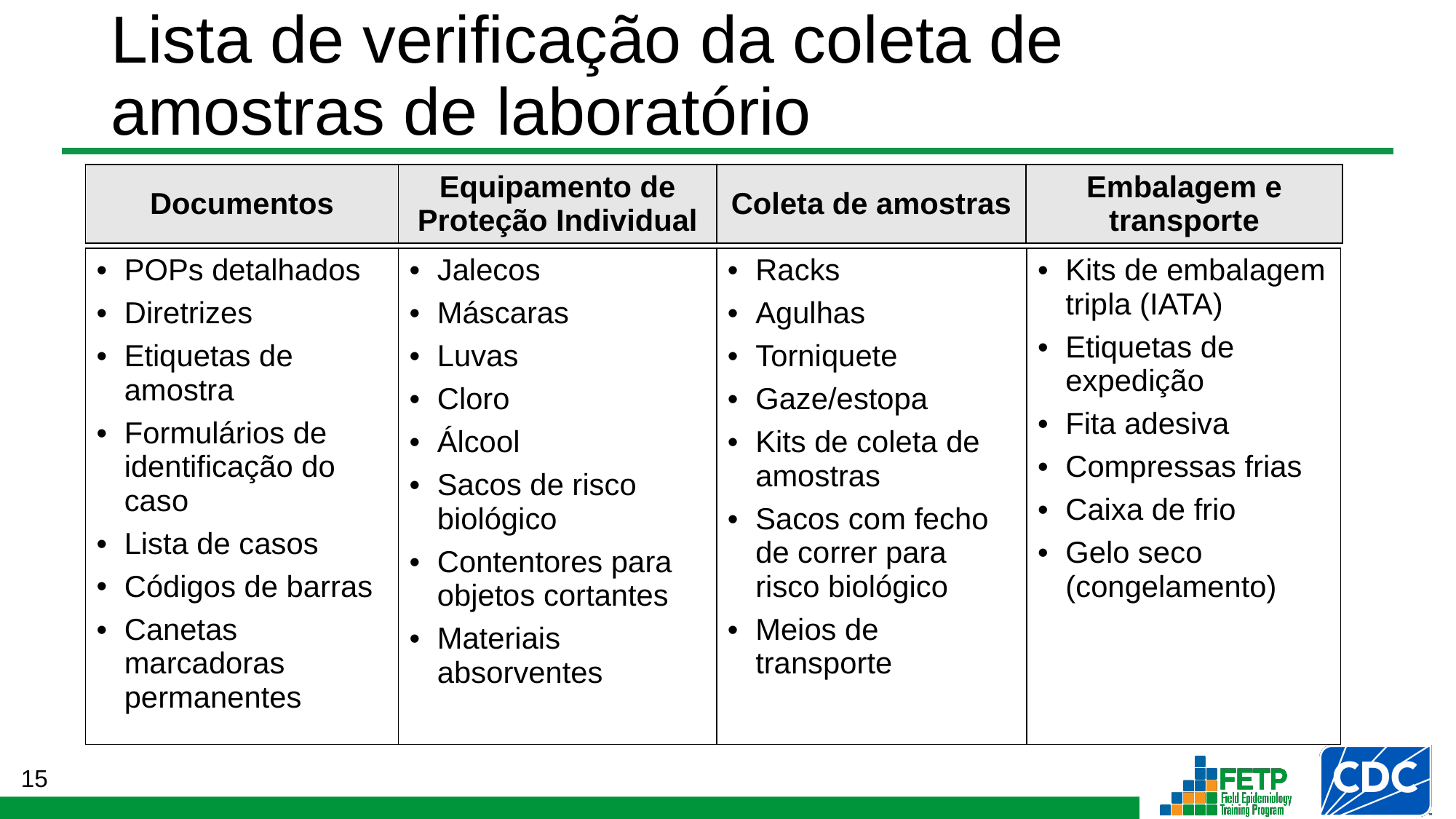

# Lista de verificação da coleta de amostras de laboratório
| Documentos | Equipamento de Proteção Individual | Coleta de amostras | Embalagem e transporte |
| --- | --- | --- | --- |

| POPs detalhados Diretrizes Etiquetas de amostra Formulários de identificação do caso Lista de casos Códigos de barras Canetas marcadoras permanentes | Jalecos Máscaras Luvas Cloro Álcool Sacos de risco biológico Contentores para objetos cortantes Materiais absorventes | Racks Agulhas Torniquete Gaze/estopa Kits de coleta de amostras Sacos com fecho de correr para risco biológico Meios de transporte | Kits de embalagem tripla (IATA) Etiquetas de expedição Fita adesiva Compressas frias Caixa de frio Gelo seco (congelamento) |
| --- | --- | --- | --- |